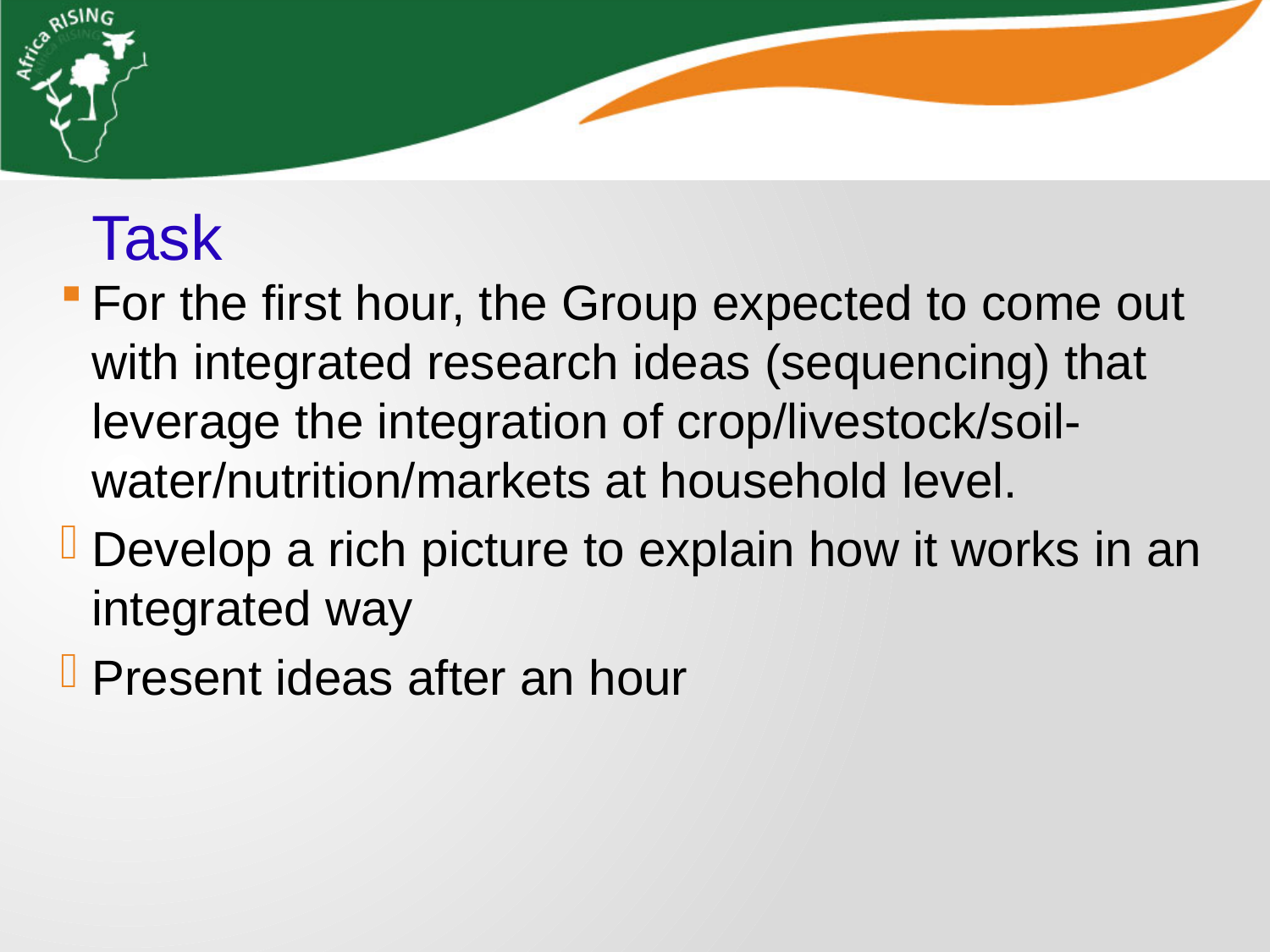

Task
For the first hour, the Group expected to come out with integrated research ideas (sequencing) that leverage the integration of crop/livestock/soil-water/nutrition/markets at household level.
Develop a rich picture to explain how it works in an integrated way
Present ideas after an hour